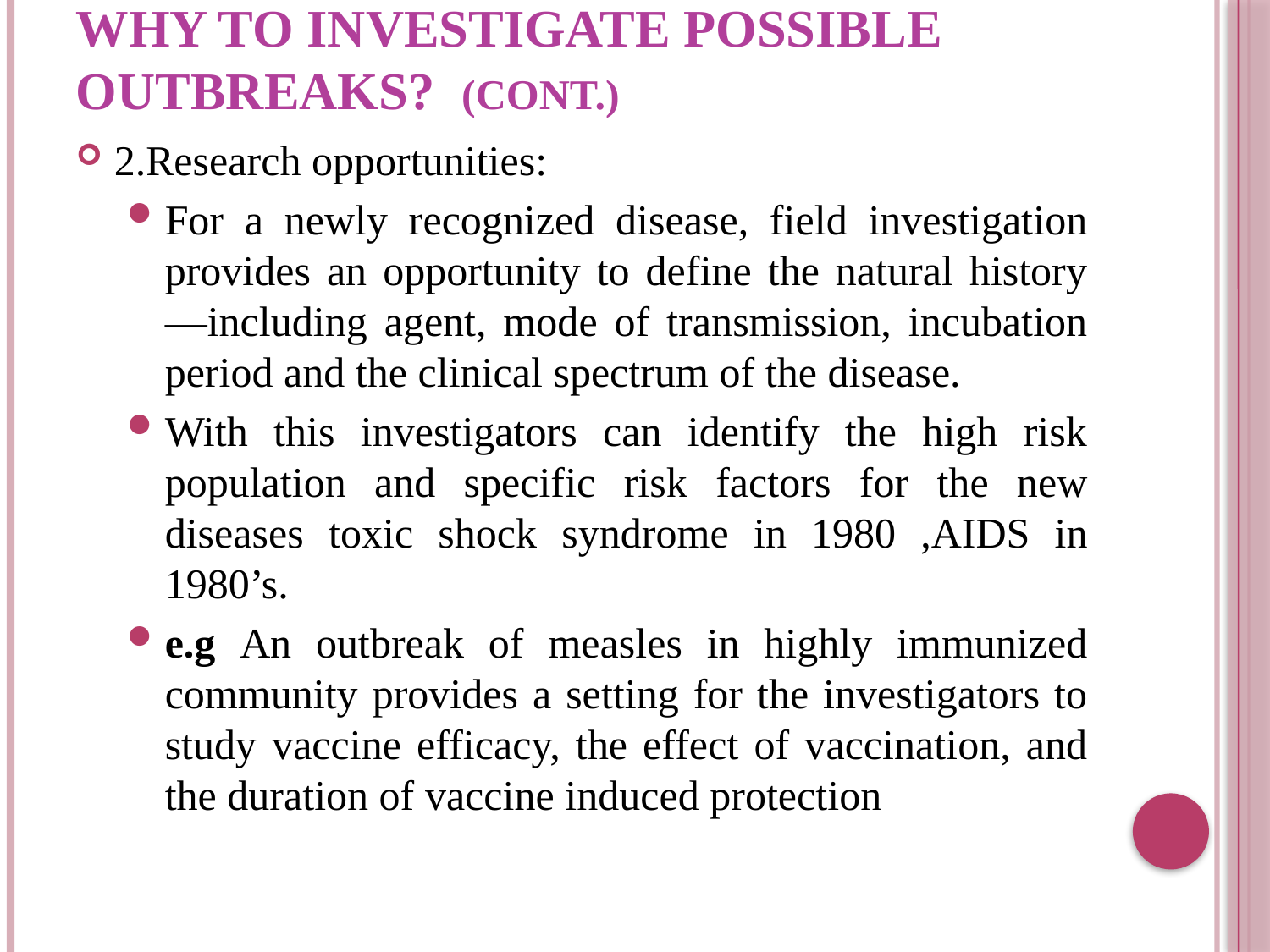

# Why to investigate possible outbreaks?  (cont.)
2.Research opportunities:
For a newly recognized disease, field investigation provides an opportunity to define the natural history—including agent, mode of transmission, incubation period and the clinical spectrum of the disease.
With this investigators can identify the high risk population and specific risk factors for the new diseases toxic shock syndrome in 1980 ,AIDS in 1980’s.
e.g An outbreak of measles in highly immunized community provides a setting for the investigators to study vaccine efficacy, the effect of vaccination, and the duration of vaccine induced protection